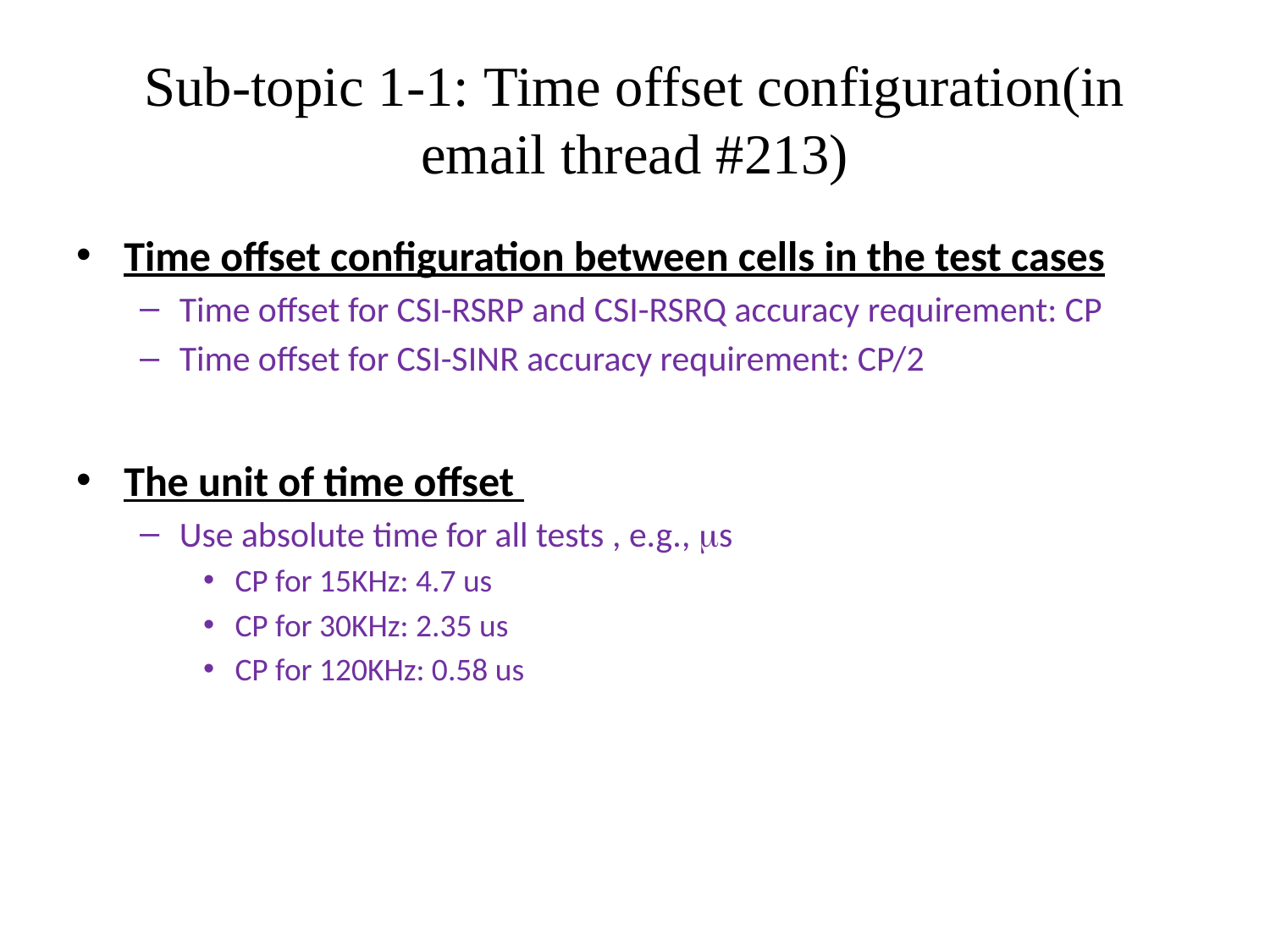

# Sub-topic 1-1: Time offset configuration(in email thread #213)
Time offset configuration between cells in the test cases
Time offset for CSI-RSRP and CSI-RSRQ accuracy requirement: CP
Time offset for CSI-SINR accuracy requirement: CP/2

The unit of time offset
Use absolute time for all tests , e.g., μs
CP for 15KHz: 4.7 us
CP for 30KHz: 2.35 us
CP for 120KHz: 0.58 us